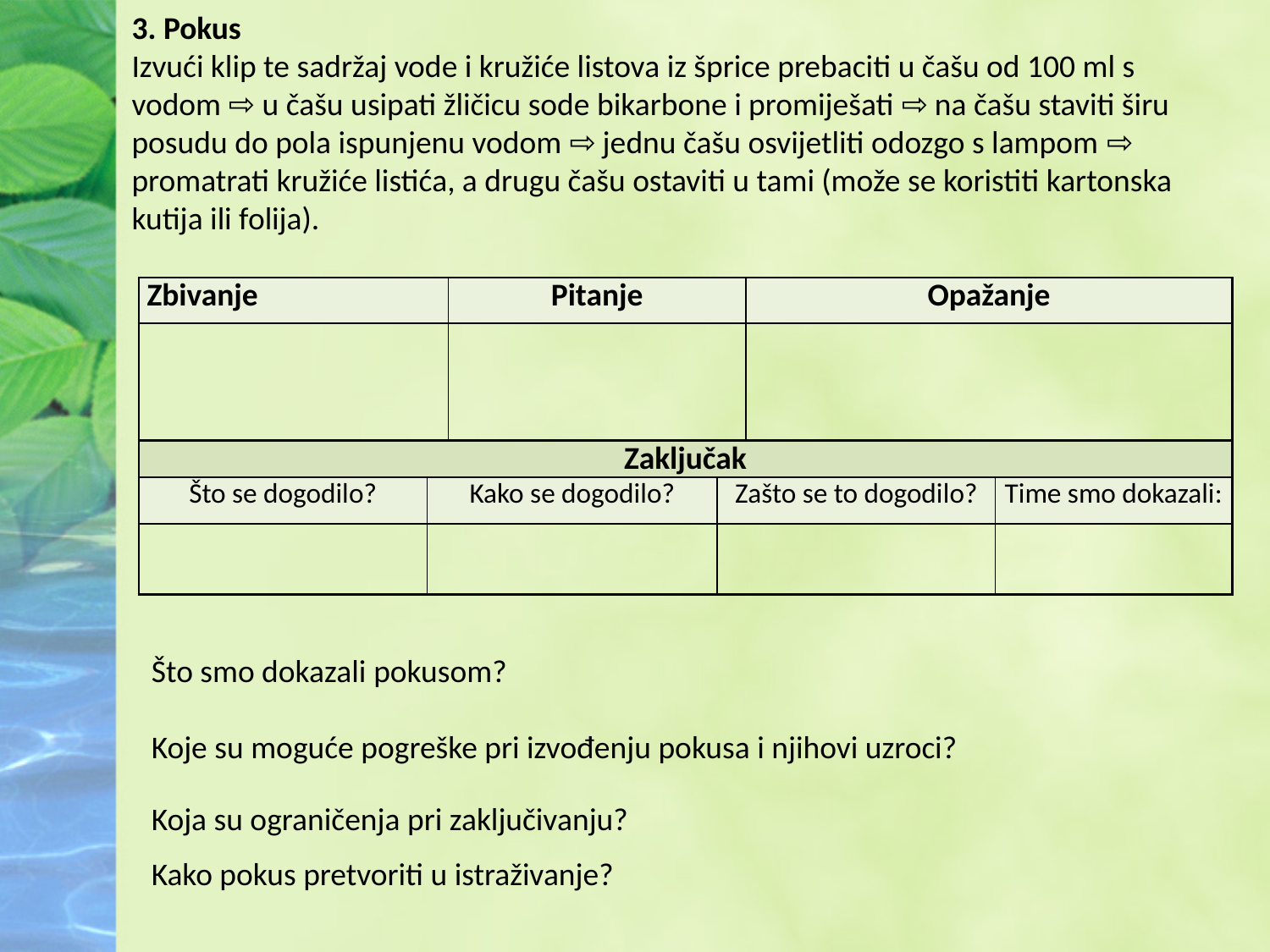

3. Pokus
Izvući klip te sadržaj vode i kružiće listova iz šprice prebaciti u čašu od 100 ml s vodom ⇨ u čašu usipati žličicu sode bikarbone i promiješati ⇨ na čašu staviti širu posudu do pola ispunjenu vodom ⇨ jednu čašu osvijetliti odozgo s lampom ⇨ promatrati kružiće listića, a drugu čašu ostaviti u tami (može se koristiti kartonska kutija ili folija).
| Zbivanje |  | Pitanje |  | Opažanje |  |
| --- | --- | --- | --- | --- | --- |
|  |  |  |  |  |  |
| Zaključak |  |  |  |  |  |
| Što se dogodilo? | Kako se dogodilo? |  | Zašto se to dogodilo? |  | Time smo dokazali: |
|  |  |  |  |  |  |
Što smo dokazali pokusom?

Koje su moguće pogreške pri izvođenju pokusa i njihovi uzroci?

Koja su ograničenja pri zaključivanju?

Kako pokus pretvoriti u istraživanje?